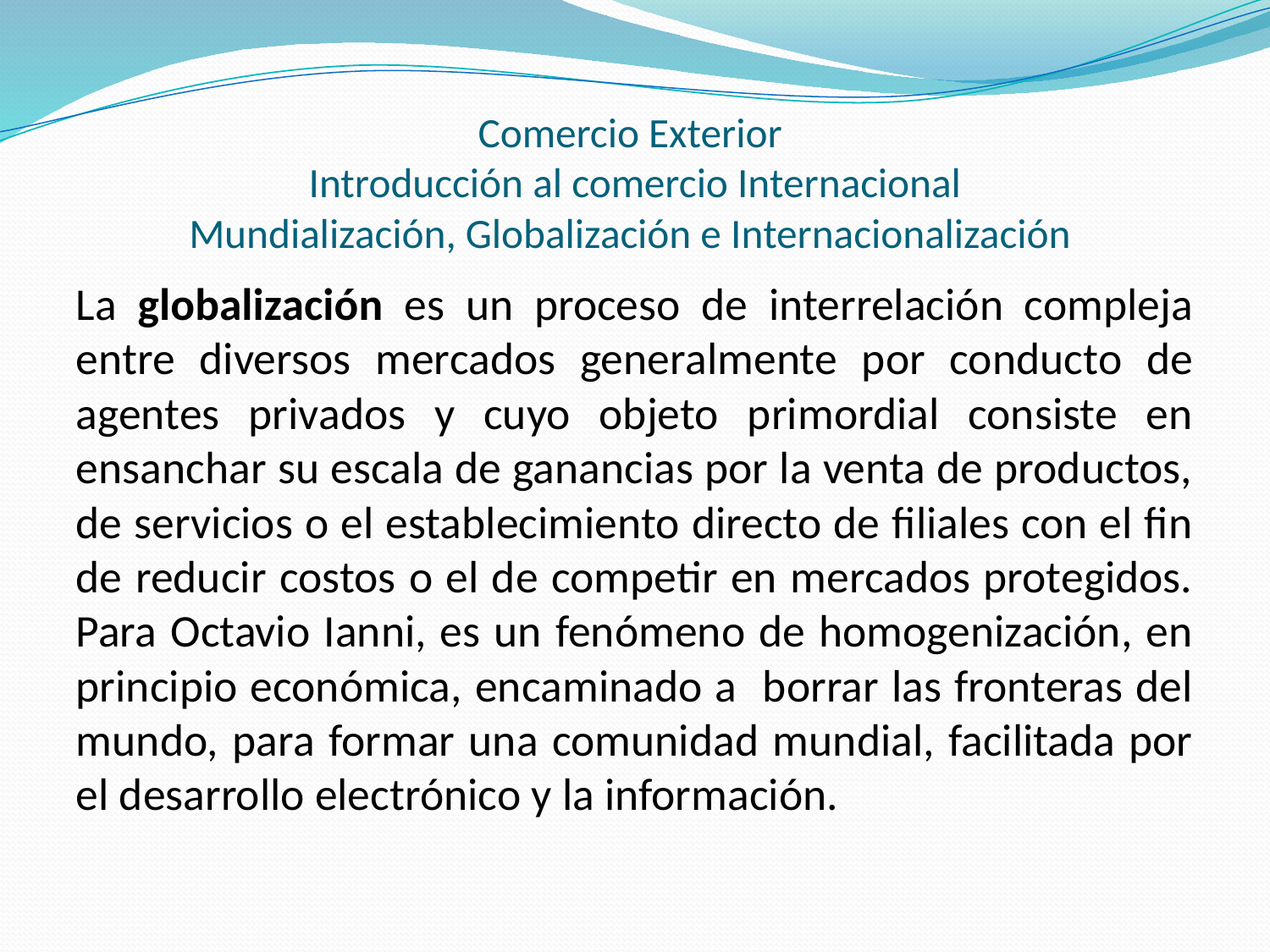

# Comercio Exterior Introducción al comercio Internacional Mundialización, Globalización e Internacionalización
La globalización es un proceso de interrelación compleja entre diversos mercados generalmente por conducto de agentes privados y cuyo objeto primordial consiste en ensanchar su escala de ganancias por la venta de productos, de servicios o el establecimiento directo de filiales con el fin de reducir costos o el de competir en mercados protegidos. Para Octavio Ianni, es un fenómeno de homogenización, en principio económica, encaminado a  borrar las fronteras del mundo, para formar una comunidad mundial, facilitada por el desarrollo electrónico y la información.